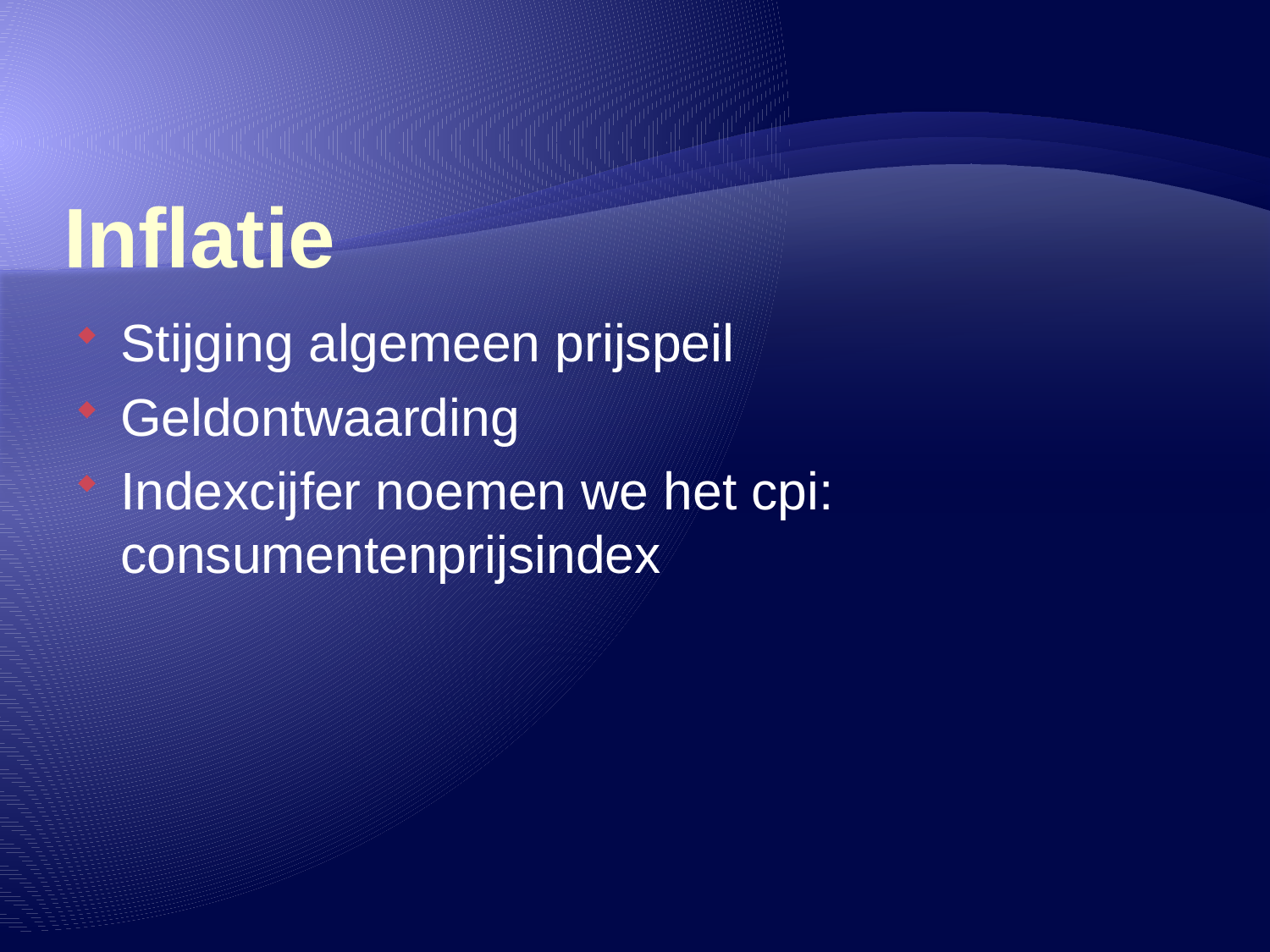

Inflatie
Stijging algemeen prijspeil
Geldontwaarding
Indexcijfer noemen we het cpi: consumentenprijsindex